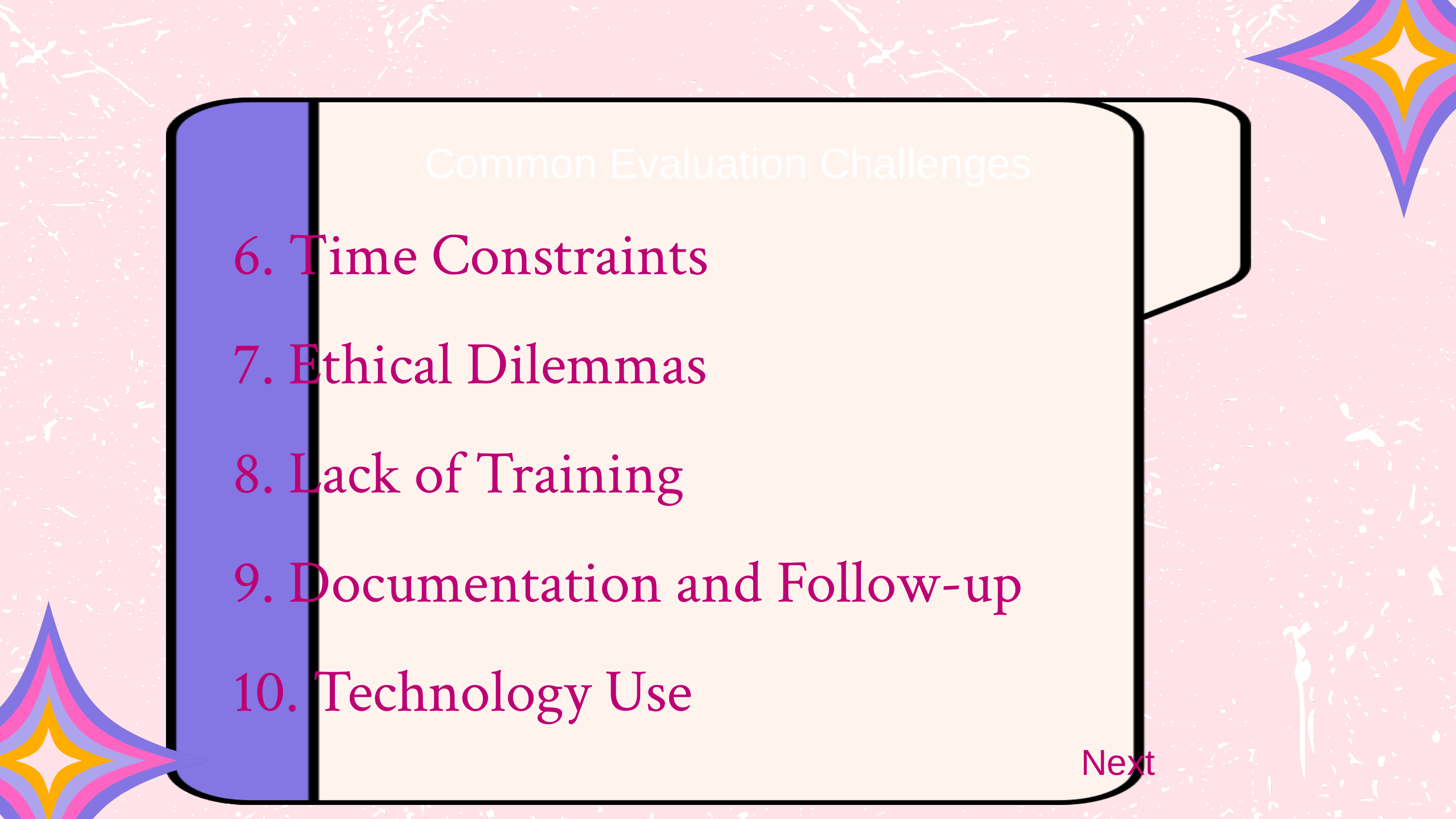

Common Evaluation Challenges
6. Time Constraints
7. Ethical Dilemmas
8. Lack of Training
9. Documentation and Follow-up
10. Technology Use

Next